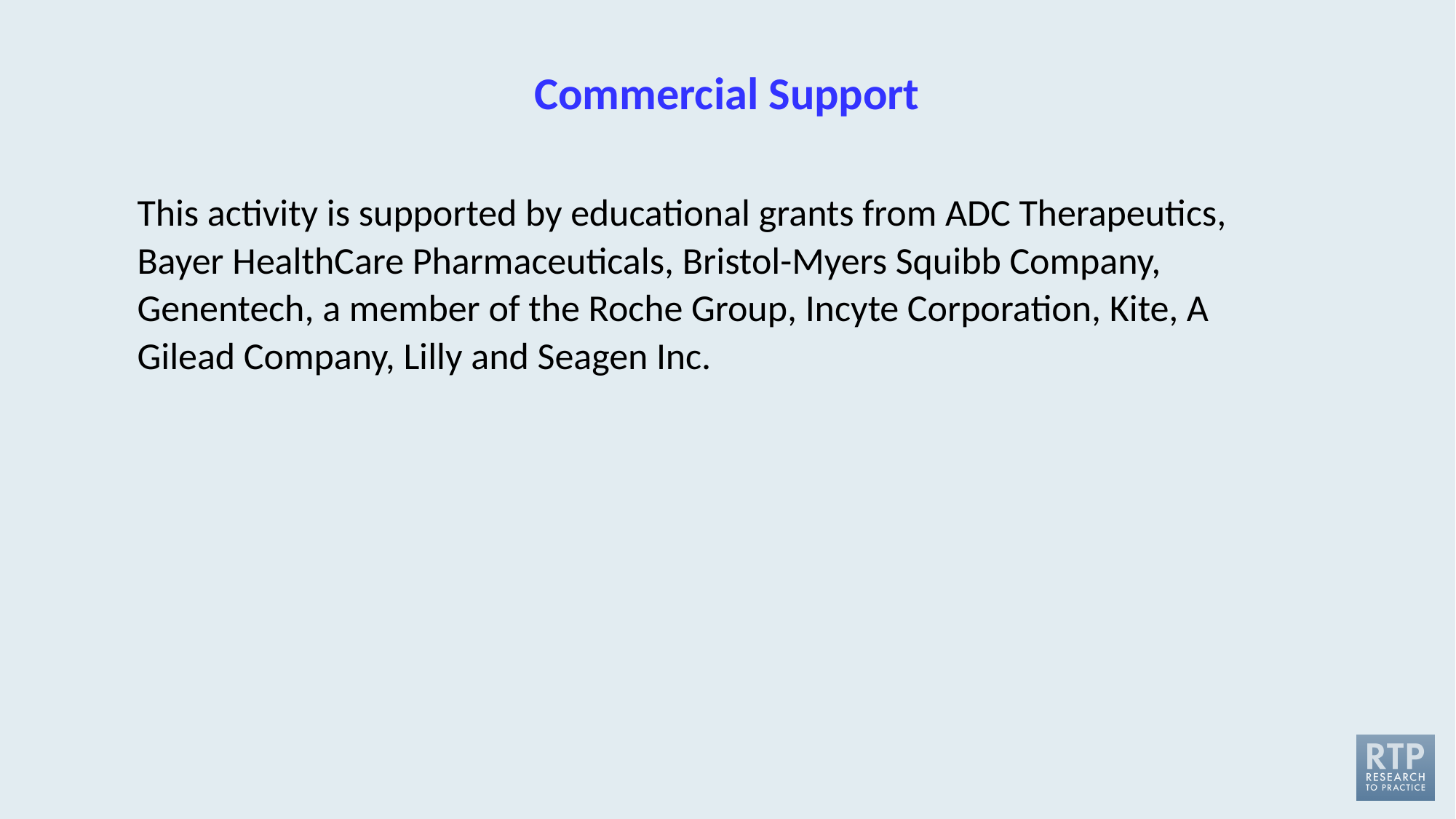

# Commercial Support
This activity is supported by educational grants from ADC Therapeutics, Bayer HealthCare Pharmaceuticals, Bristol-Myers Squibb Company, Genentech, a member of the Roche Group, Incyte Corporation, Kite, A Gilead Company, Lilly and Seagen Inc.